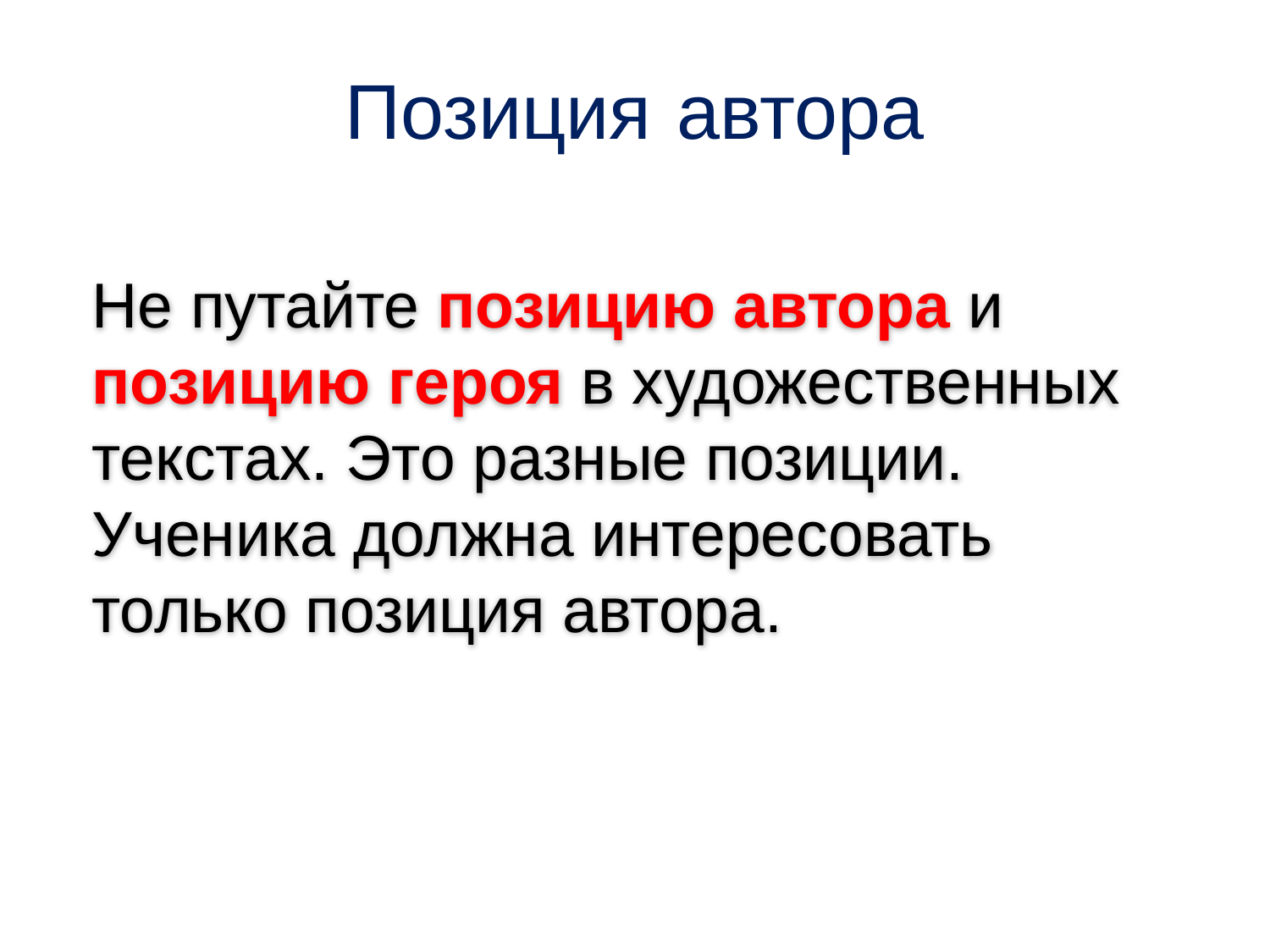

# Позиция автора
Не путайте позицию автора и позицию героя в художественных текстах. Это разные позиции. Ученика должна интересовать только позиция автора.